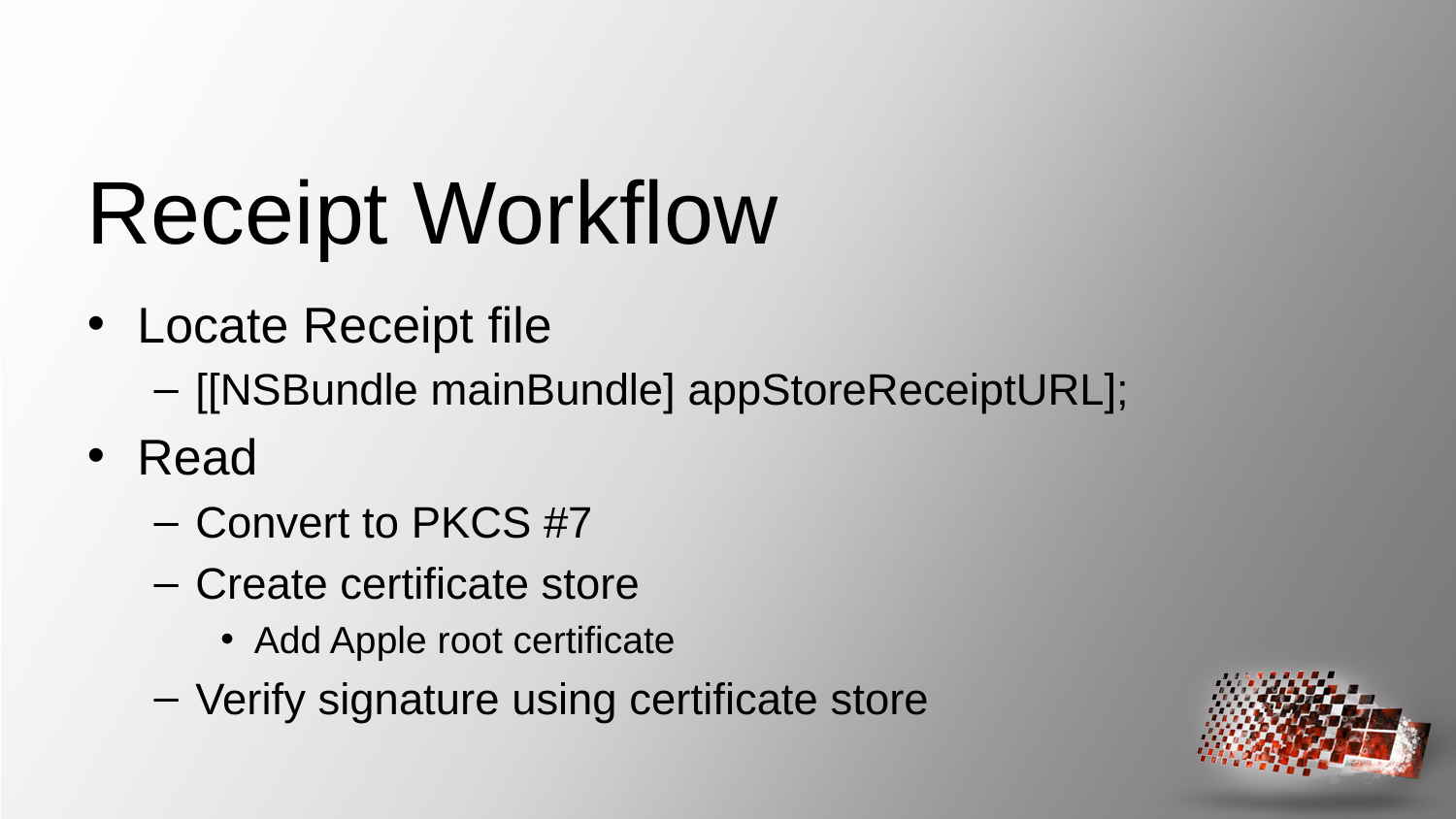

# Receipt Workflow
Locate Receipt file
[[NSBundle mainBundle] appStoreReceiptURL];
Read
Convert to PKCS #7
Create certificate store
Add Apple root certificate
Verify signature using certificate store